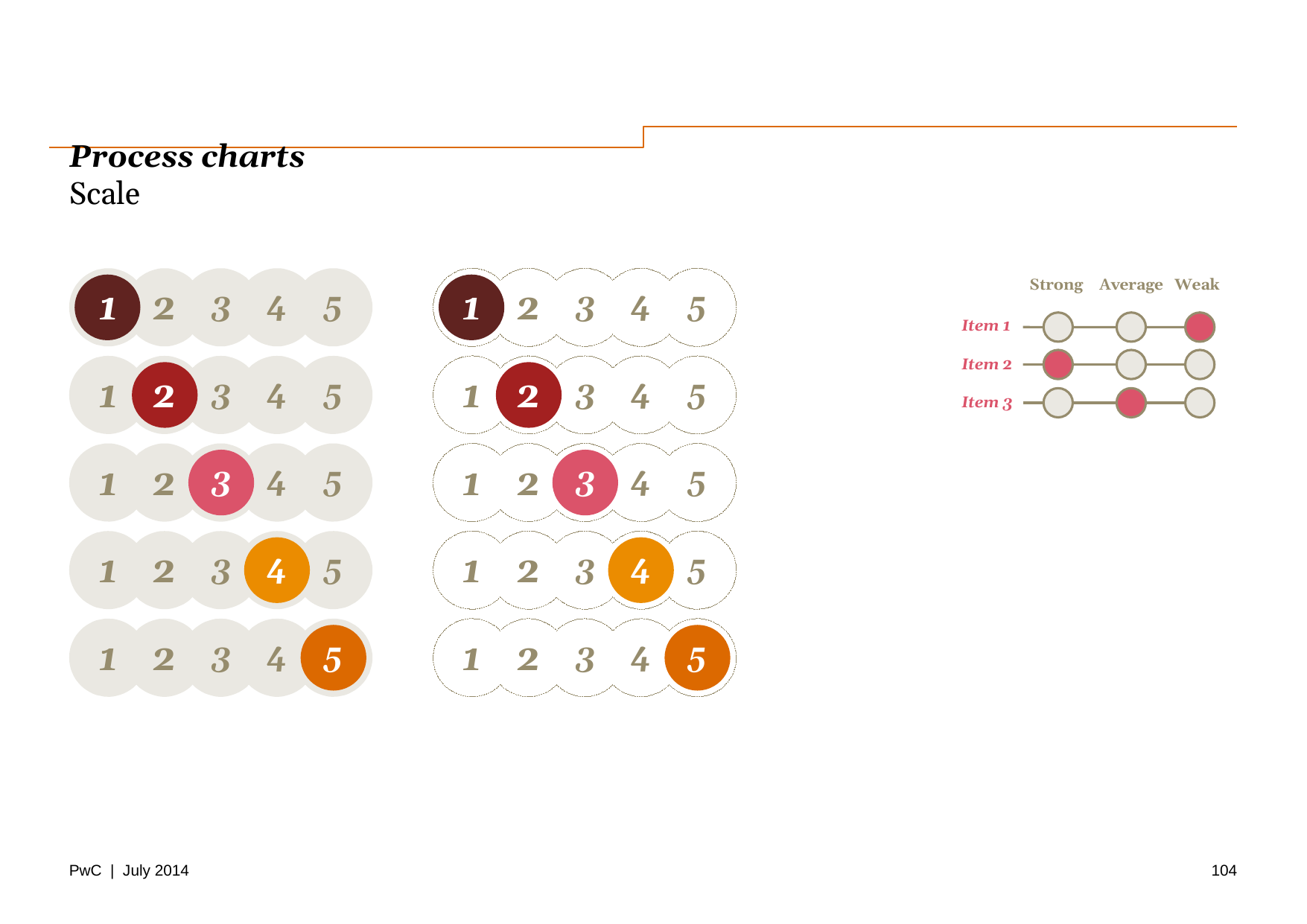

# Process charts Scale
Strong
Average
Weak

1
2
3
4
5

1
2
3
4
5

1
2
3
4
5

1
2
3
4
5

1
2
3
4
5

1
2
3
4
5

1
2
3
4
5

1
2
3
4
5

1
2
3
4
5

1
2
3
4
5
Item 1

Item 2

Item 3

104